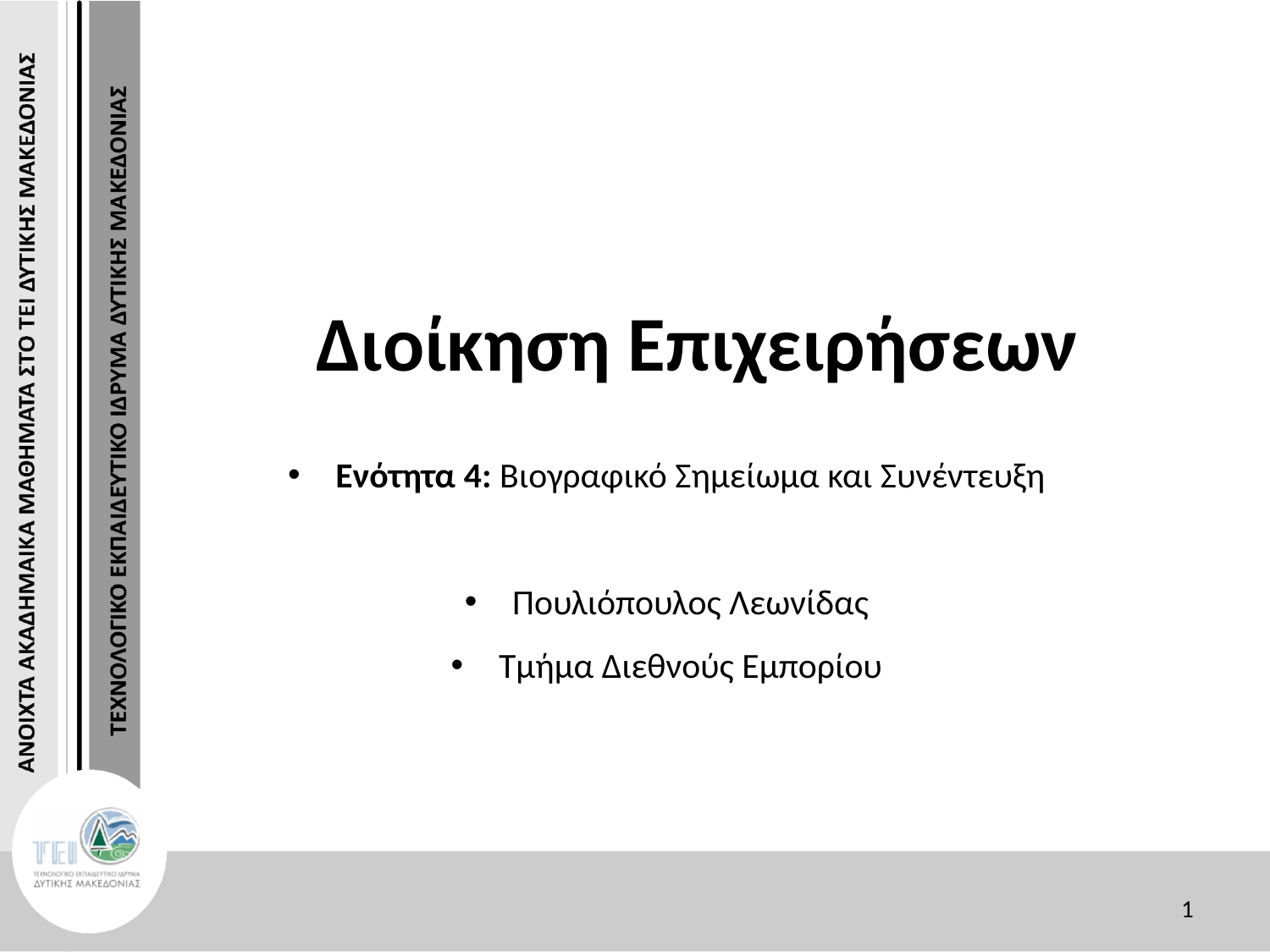

Διοίκηση Επιχειρήσεων
Ενότητα 4: Βιογραφικό Σημείωμα και Συνέντευξη

Πουλιόπουλος Λεωνίδας
Τμήμα Διεθνούς Εμπορίου
1